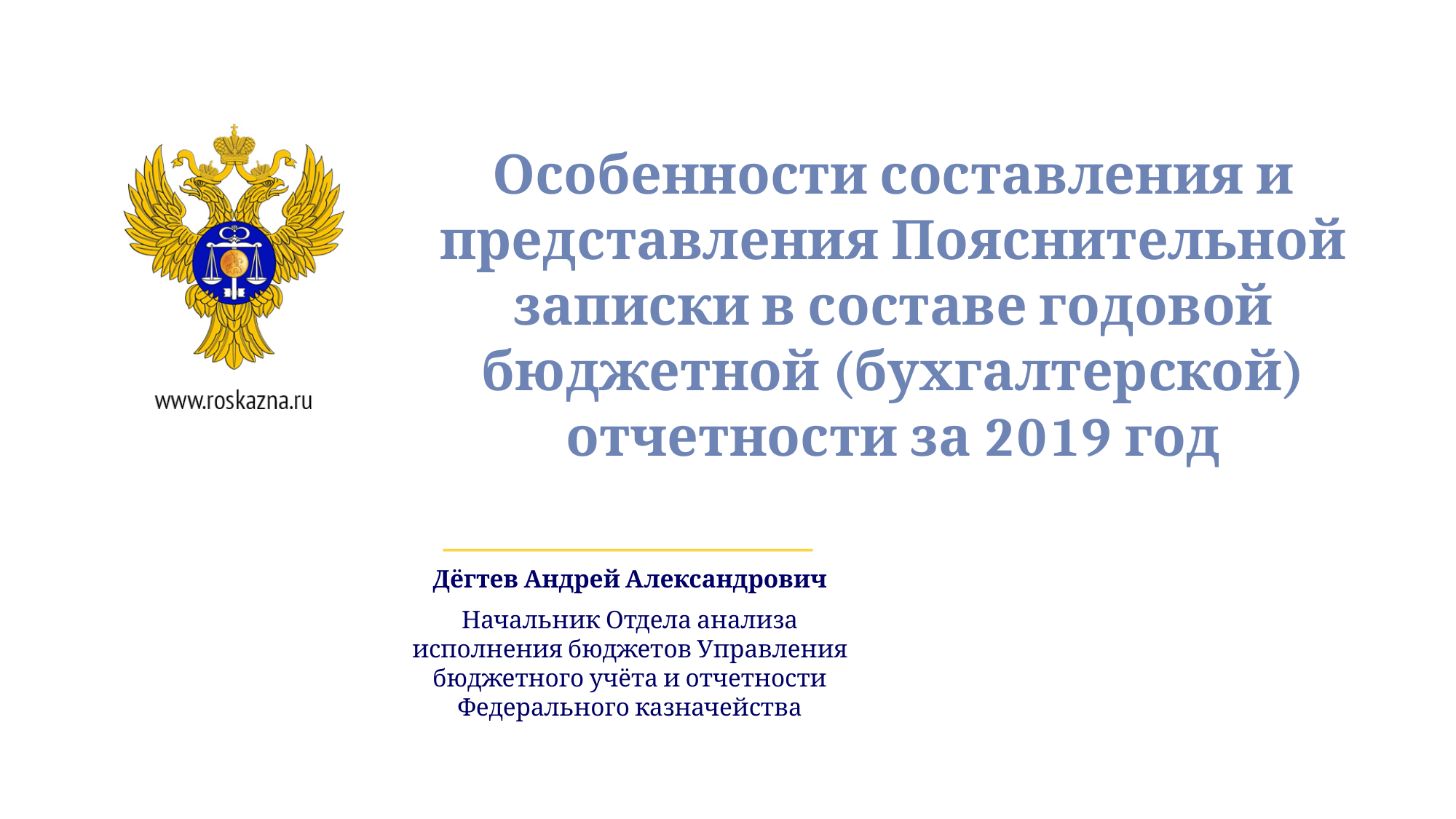

Особенности составления и представления Пояснительной записки в составе годовой бюджетной (бухгалтерской) отчетности за 2019 год
Дёгтев Андрей Александрович
Начальник Отдела анализа исполнения бюджетов Управления бюджетного учёта и отчетности Федерального казначейства